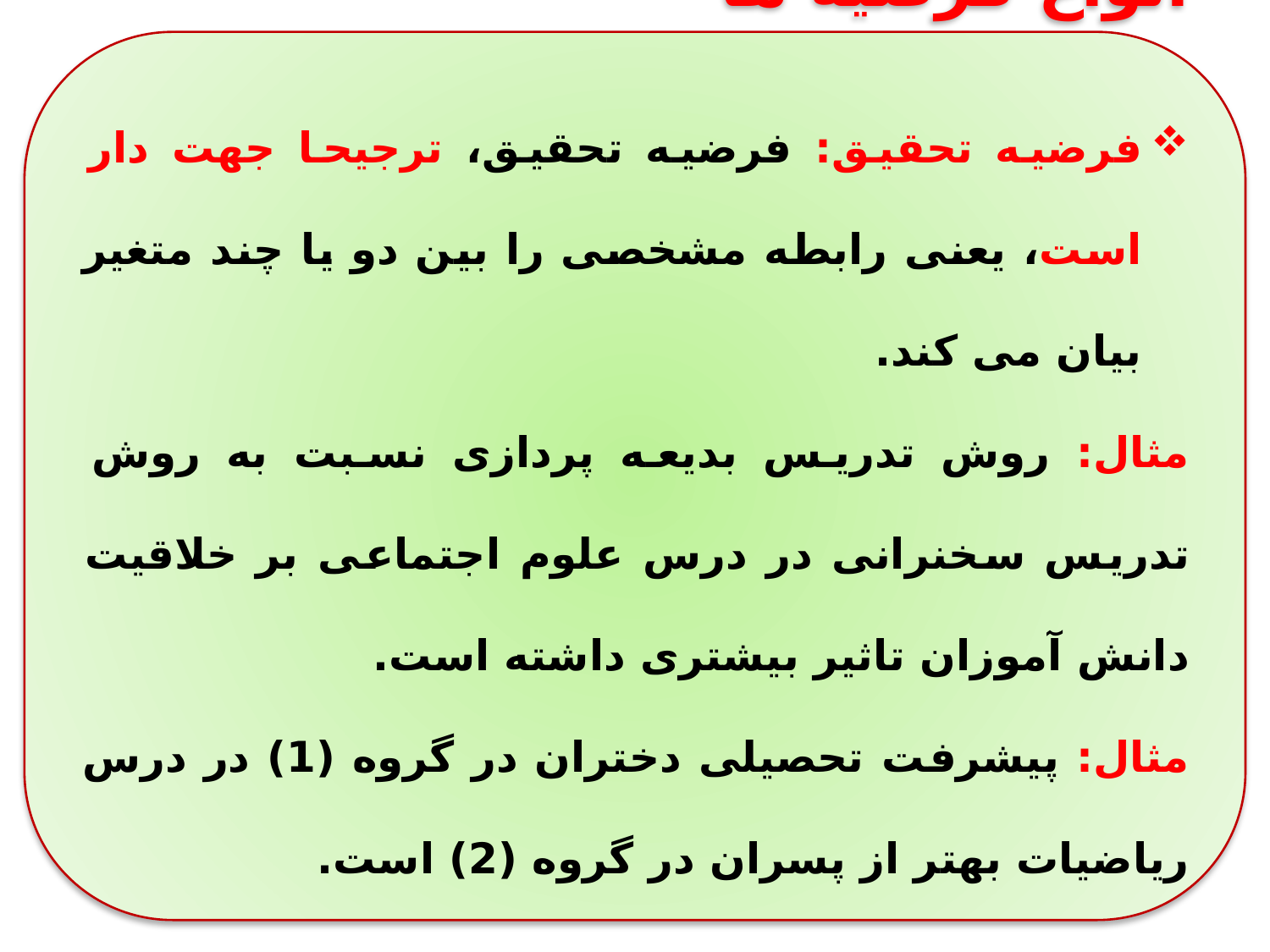

انواع فرضیه ها

فرضیه تحقیق: فرضیه تحقیق، ترجیحا جهت دار است، یعنی رابطه مشخصی را بین دو یا چند متغیر بیان می کند.
مثال: روش تدریس بدیعه پردازی نسبت به روش تدریس سخنرانی در درس علوم اجتماعی بر خلاقیت دانش آموزان تاثیر بیشتری داشته است.
مثال: پیشرفت تحصیلی دختران در گروه (1) در درس ریاضیات بهتر از پسران در گروه (2) است.